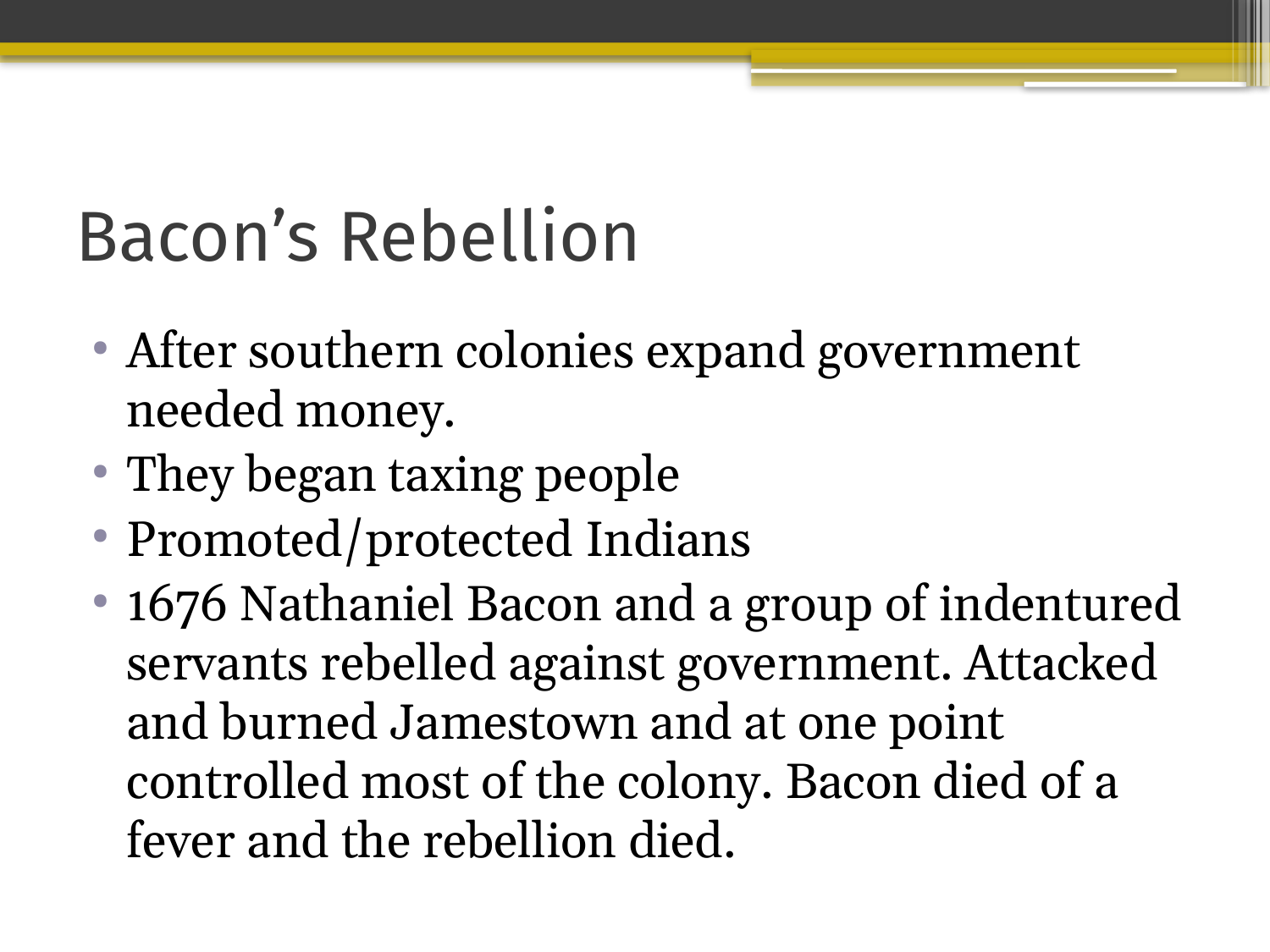

# Bacon’s Rebellion
After southern colonies expand government needed money.
They began taxing people
Promoted/protected Indians
1676 Nathaniel Bacon and a group of indentured servants rebelled against government. Attacked and burned Jamestown and at one point controlled most of the colony. Bacon died of a fever and the rebellion died.